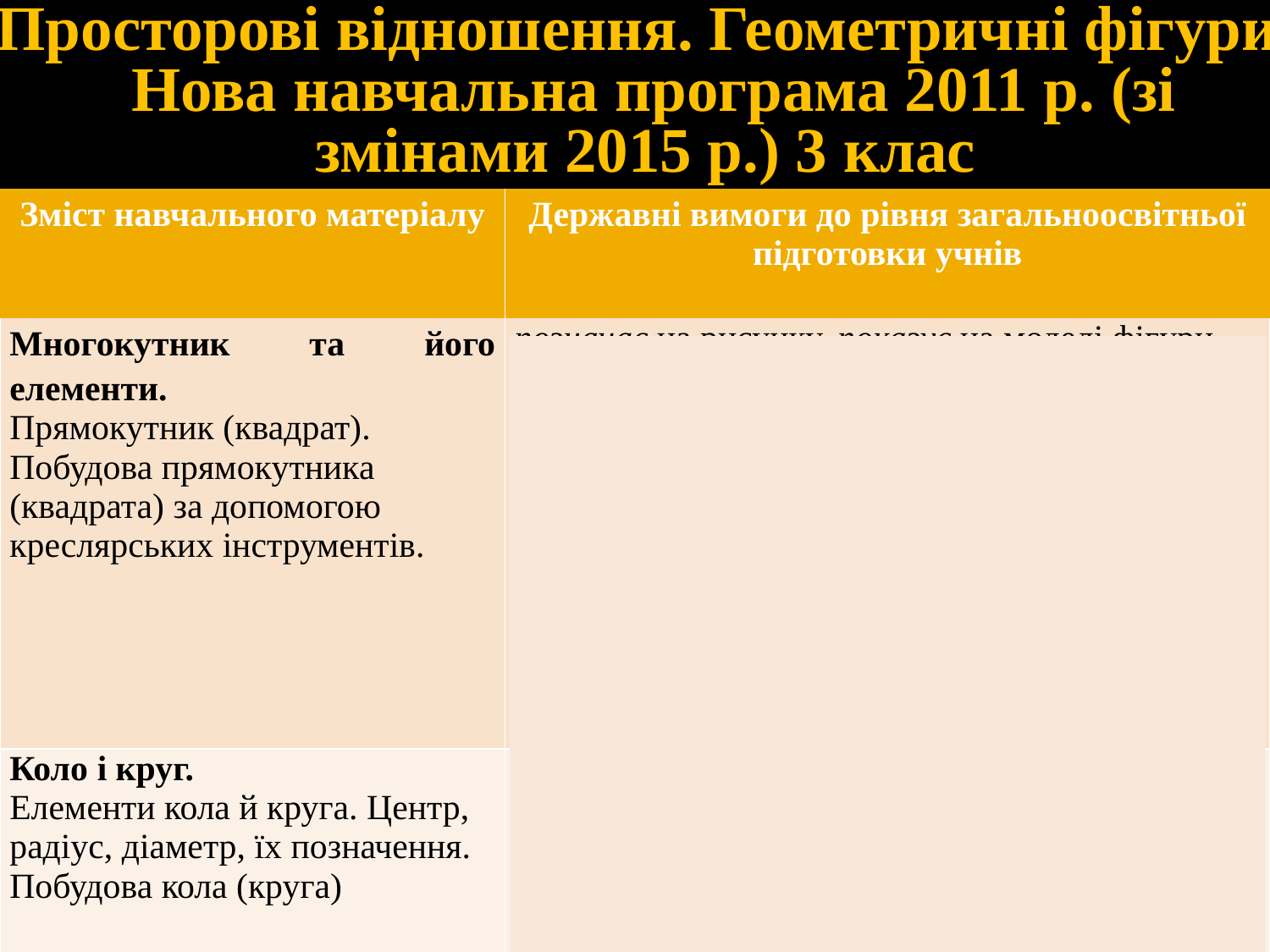

# Просторові відношення. Геометричні фігури. Нова навчальна програма 2011 р. (зі змінами 2015 р.) 3 клас
| Зміст навчального матеріалу | Державні вимоги до рівня загальноосвітньої підготовки учнів |
| --- | --- |
| Многокутник та його елементи. Прямокутник (квадрат). Побудова прямокутника (квадрата) за допомогою креслярських інструментів. | позначає на рисунку, показує на моделі фігури елементи многокутника – сторони, вершини, кути; називає характерні ознаки прямокутника (квадрата); будує прямокутник (квадрат) із заданими довжинами сторін за допомогою лінійки на аркуші в клітинку; класифікує кути та многокутники за певними ознаками; |
| Коло і круг. Елементи кола й круга. Центр, радіус, діаметр, їх позначення. Побудова кола (круга) | розрізняє коло і круг; будує коло (круг) заданого радіуса за допомогою циркуля; позначає на рисунку елементи кола та круга: центр, радіус, діаметр; |